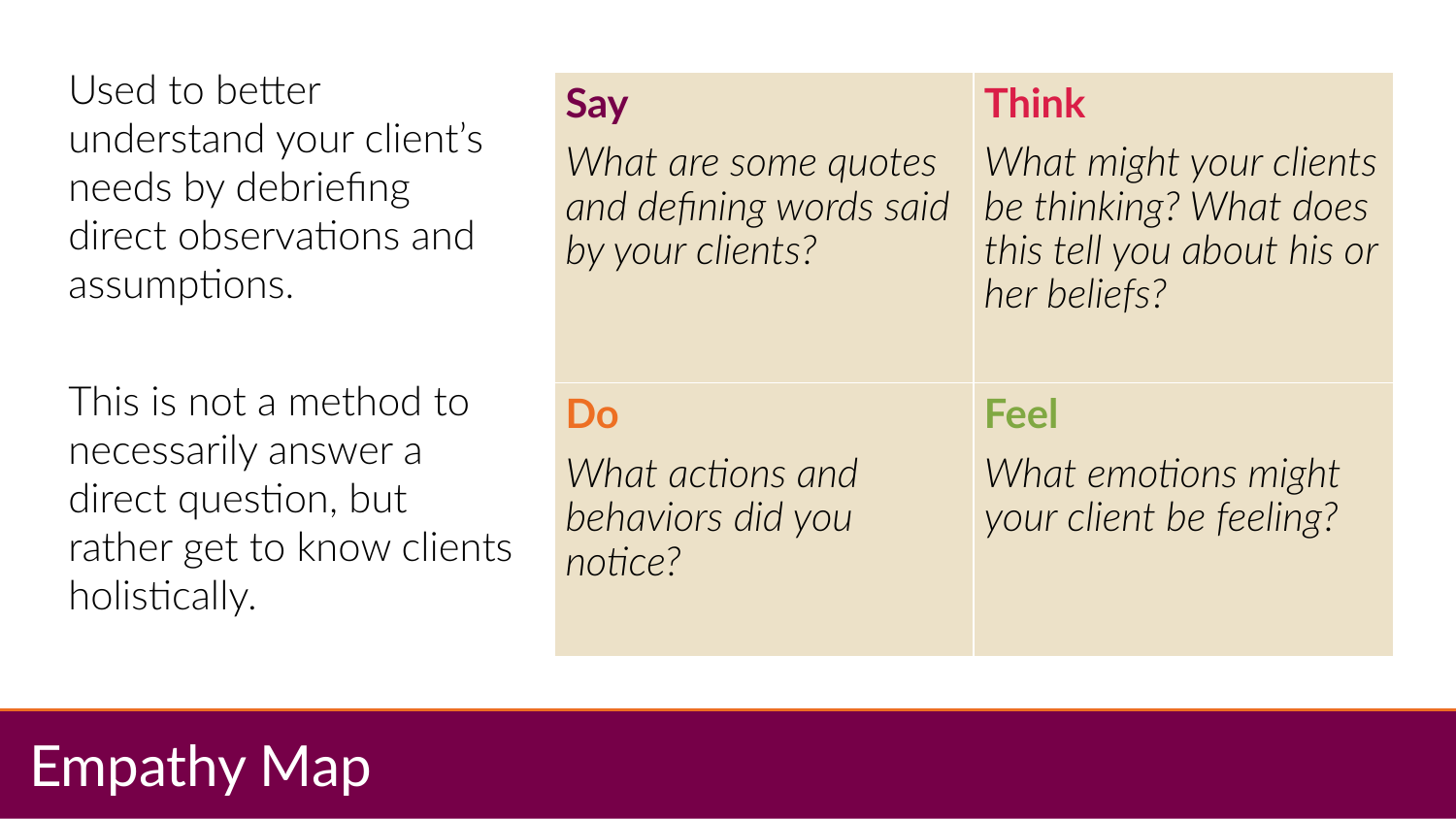

Used to better understand your client’s needs by debriefing direct observations and assumptions.
This is not a method to necessarily answer a direct question, but rather get to know clients holistically.

| Say What are some quotes and defining words said by your clients? | Think What might your clients be thinking? What does this tell you about his or her beliefs? |
| --- | --- |
| Do What actions and behaviors did you notice? | Feel What emotions might your client be feeling? |
Empathy Map